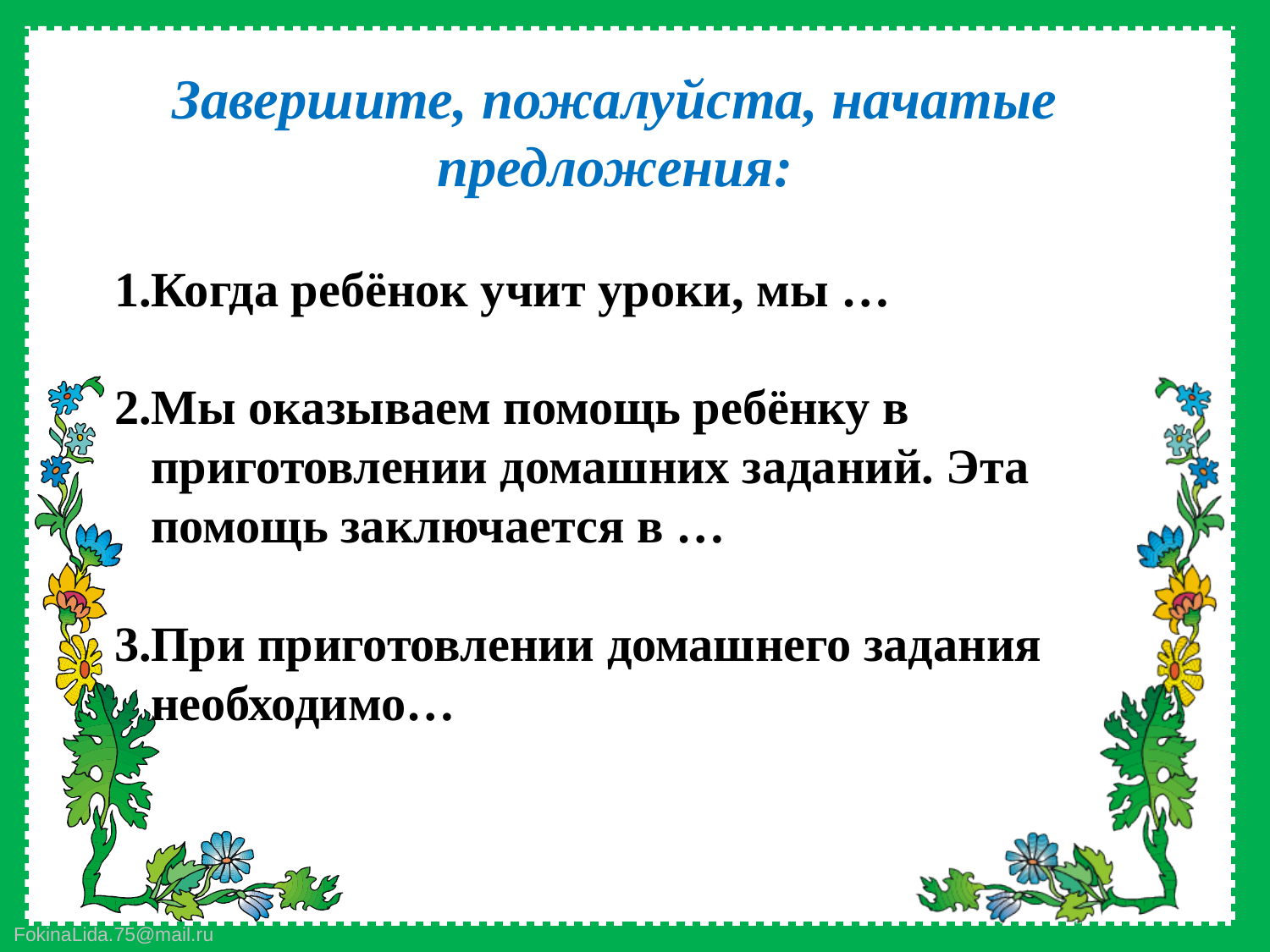

Завершите, пожалуйста, начатые предложения:

   1.Когда ребёнок учит уроки, мы …

   2.Мы оказываем помощь ребёнку в
      приготовлении домашних заданий. Эта
      помощь заключается в …

   3.При приготовлении домашнего задания
      необходимо…